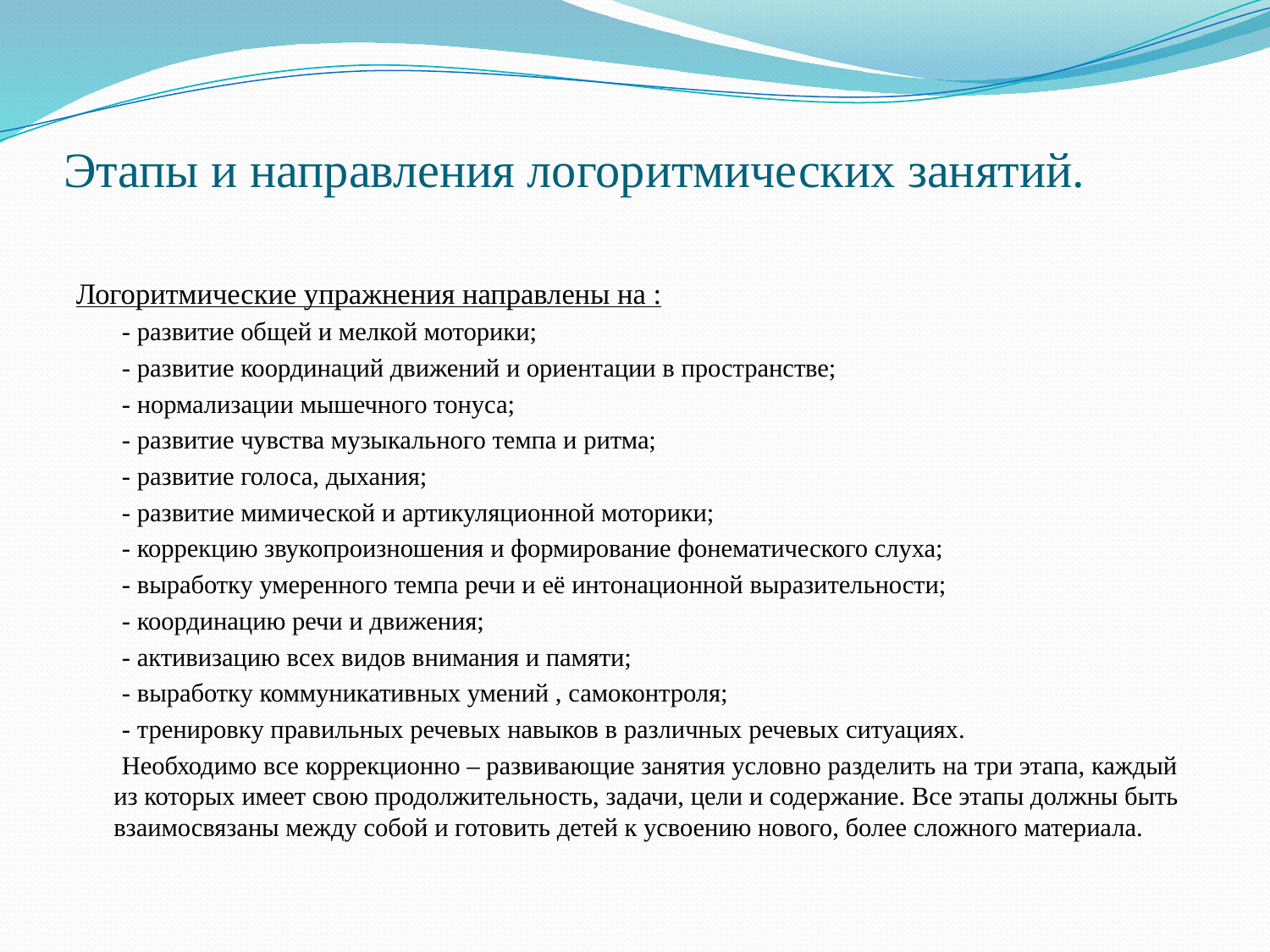

# Этапы и направления логоритмических занятий.
Логоритмические упражнения направлены на :
       - развитие общей и мелкой моторики;
       - развитие координаций движений и ориентации в пространстве;
       - нормализации мышечного тонуса;
       - развитие чувства музыкального темпа и ритма;
       - развитие голоса, дыхания;
       - развитие мимической и артикуляционной моторики;
       - коррекцию звукопроизношения и формирование фонематического слуха;
       - выработку умеренного темпа речи и её интонационной выразительности;
       - координацию речи и движения;
       - активизацию всех видов внимания и памяти;
       - выработку коммуникативных умений , самоконтроля;
       - тренировку правильных речевых навыков в различных речевых ситуациях.
       Необходимо все коррекционно – развивающие занятия условно разделить на три этапа, каждый из которых имеет свою продолжительность, задачи, цели и содержание. Все этапы должны быть взаимосвязаны между собой и готовить детей к усвоению нового, более сложного материала.